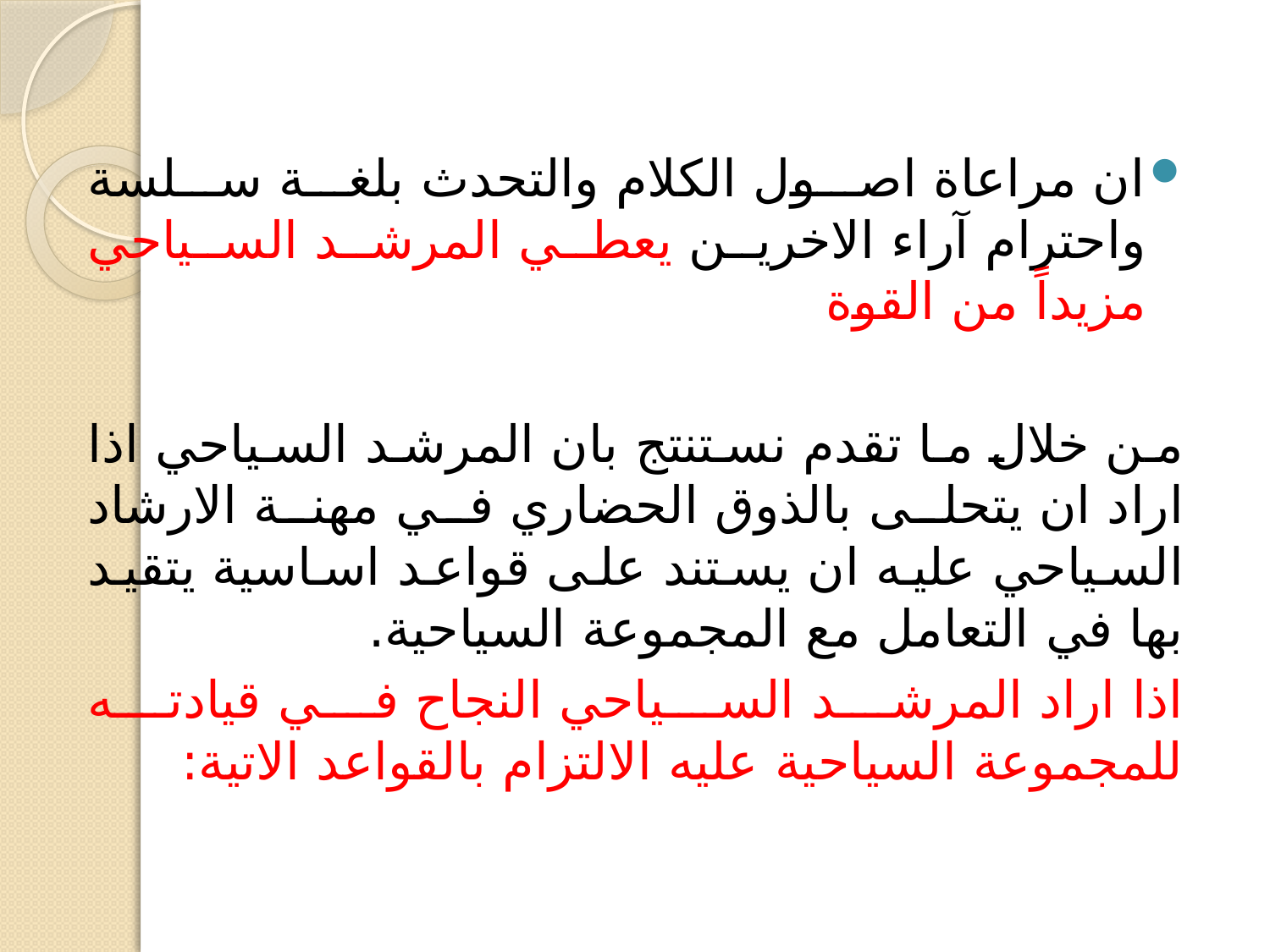

ان مراعاة اصول الكلام والتحدث بلغة سلسة واحترام آراء الاخرين يعطي المرشد السياحي مزيداً من القوة

من خلال ما تقدم نستنتج بان المرشد السياحي اذا اراد ان يتحلى بالذوق الحضاري في مهنة الارشاد السياحي عليه ان يستند على قواعد اساسية يتقيد بها في التعامل مع المجموعة السياحية.
اذا اراد المرشد السياحي النجاح في قيادته للمجموعة السياحية عليه الالتزام بالقواعد الاتية: